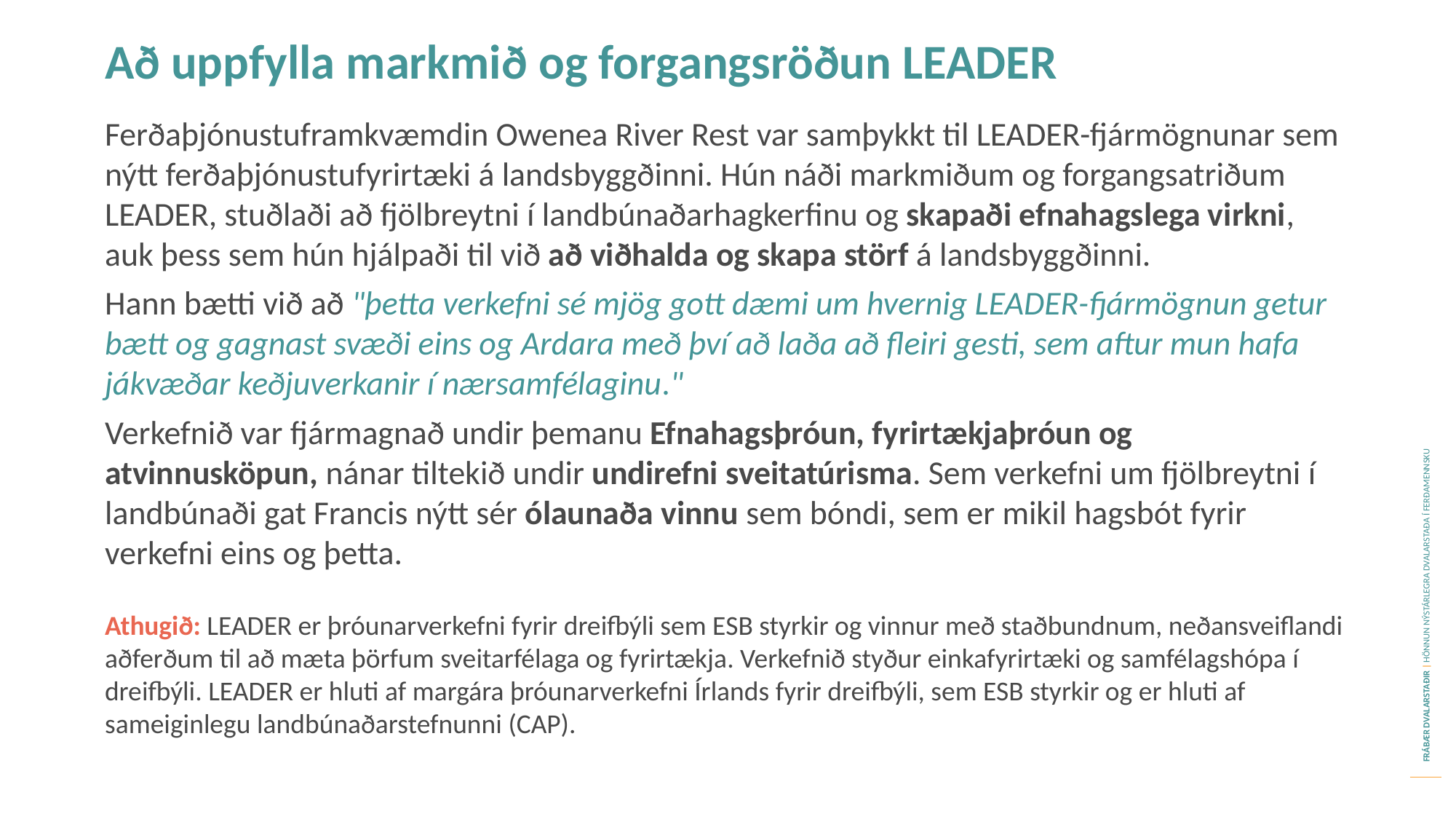

Að uppfylla markmið og forgangsröðun LEADER

Ferðaþjónustuframkvæmdin Owenea River Rest var samþykkt til LEADER-fjármögnunar sem nýtt ferðaþjónustufyrirtæki á landsbyggðinni. Hún náði markmiðum og forgangsatriðum LEADER, stuðlaði að fjölbreytni í landbúnaðarhagkerfinu og skapaði efnahagslega virkni, auk þess sem hún hjálpaði til við að viðhalda og skapa störf á landsbyggðinni.
Hann bætti við að "þetta verkefni sé mjög gott dæmi um hvernig LEADER-fjármögnun getur bætt og gagnast svæði eins og Ardara með því að laða að fleiri gesti, sem aftur mun hafa jákvæðar keðjuverkanir í nærsamfélaginu."
Verkefnið var fjármagnað undir þemanu Efnahagsþróun, fyrirtækjaþróun og atvinnusköpun, nánar tiltekið undir undirefni sveitatúrisma. Sem verkefni um fjölbreytni í landbúnaði gat Francis nýtt sér ólaunaða vinnu sem bóndi, sem er mikil hagsbót fyrir verkefni eins og þetta.

Athugið: LEADER er þróunarverkefni fyrir dreifbýli sem ESB styrkir og vinnur með staðbundnum, neðansveiflandi aðferðum til að mæta þörfum sveitarfélaga og fyrirtækja. Verkefnið styður einkafyrirtæki og samfélagshópa í dreifbýli. LEADER er hluti af margára þróunarverkefni Írlands fyrir dreifbýli, sem ESB styrkir og er hluti af sameiginlegu landbúnaðarstefnunni (CAP).